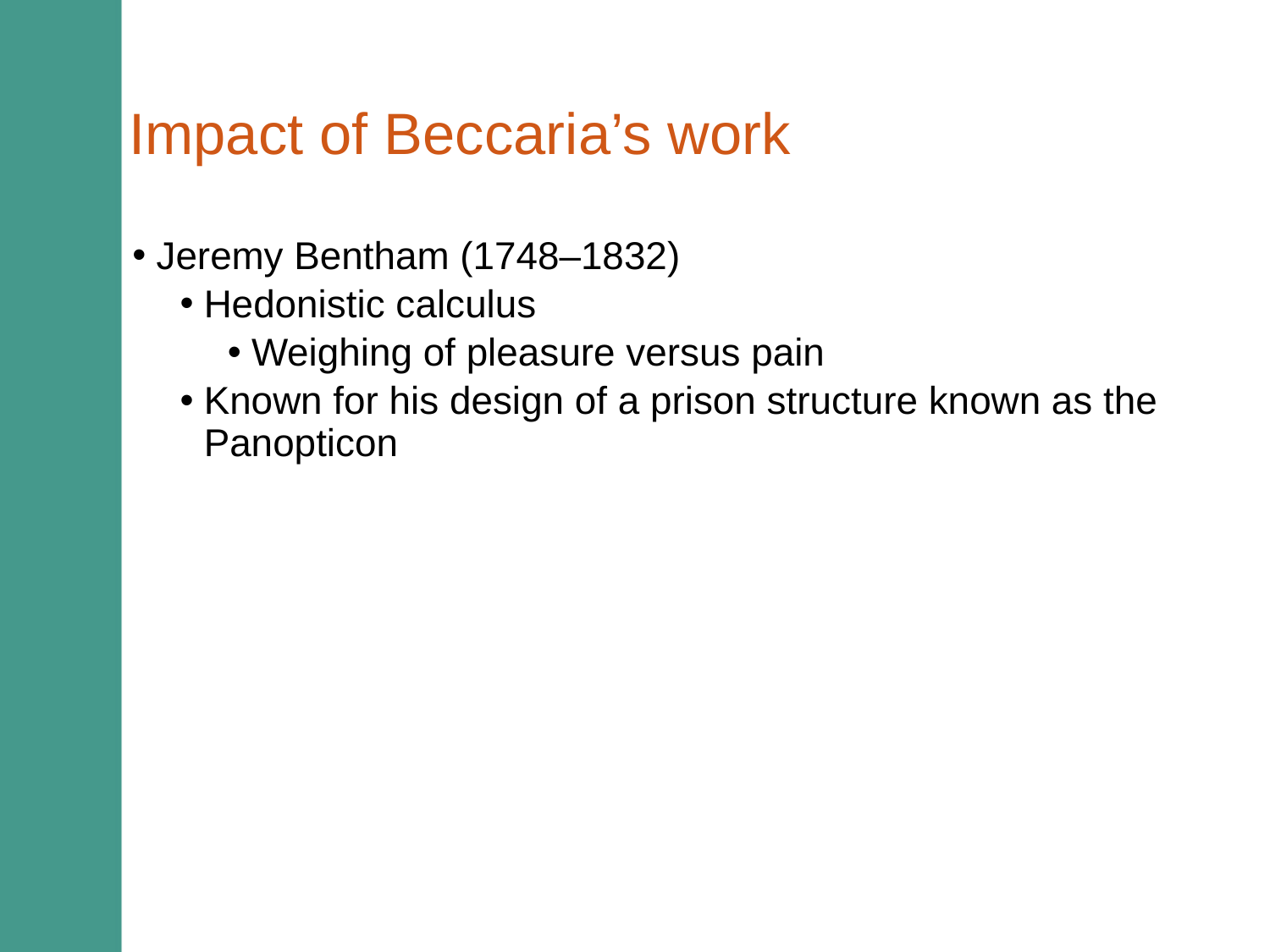

# Impact of Beccaria’s work
Jeremy Bentham (1748–1832)
Hedonistic calculus
Weighing of pleasure versus pain
Known for his design of a prison structure known as the Panopticon